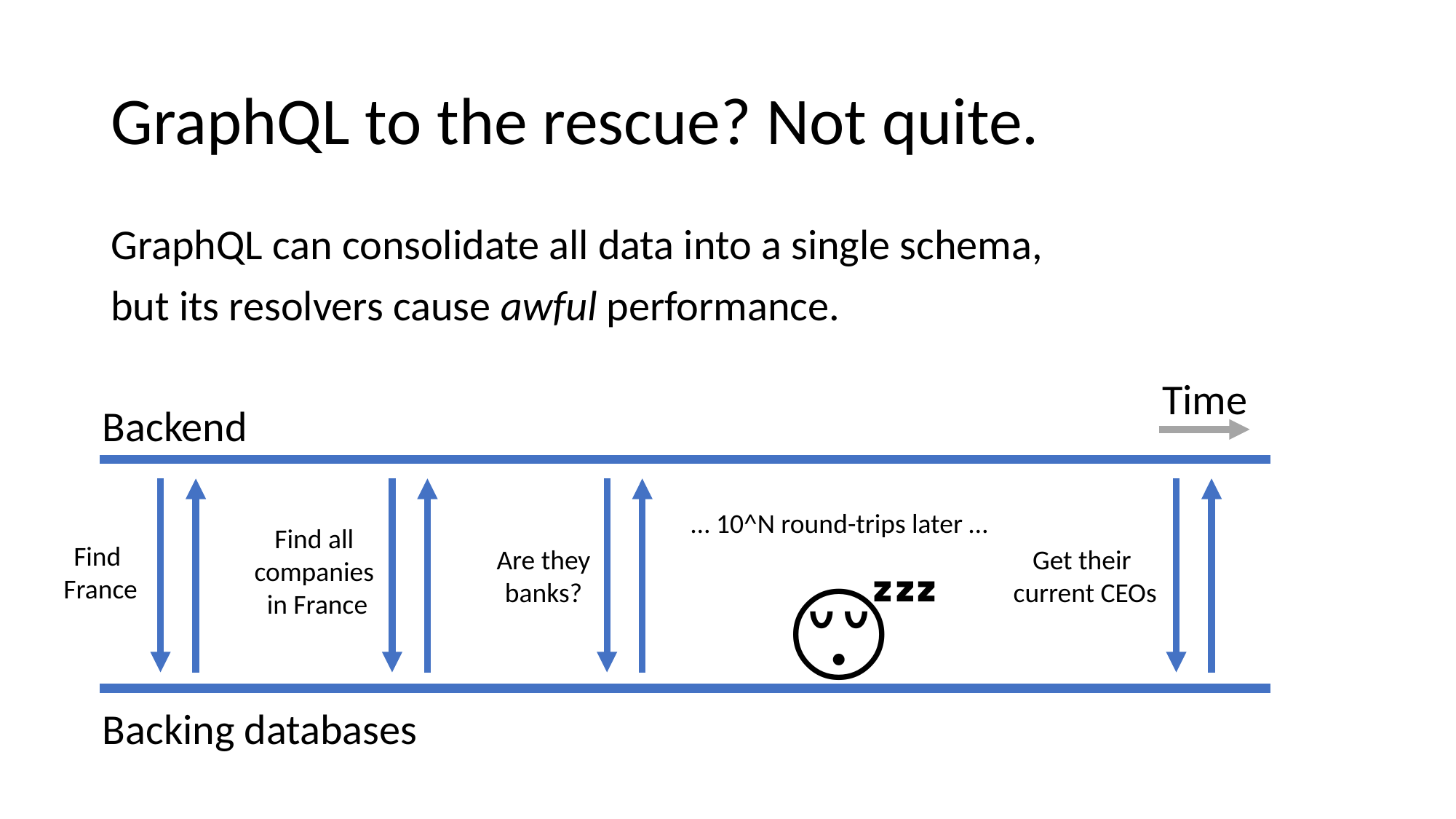

# GraphQL to the rescue? Not quite.
GraphQL can consolidate all data into a single schema,
but its resolvers cause awful performance.
Time
Backend

… 10^N round-trips later …
Find all
companies
in France
Find
France
Are they
banks?
Get their
current CEOs
😴
Backing databases